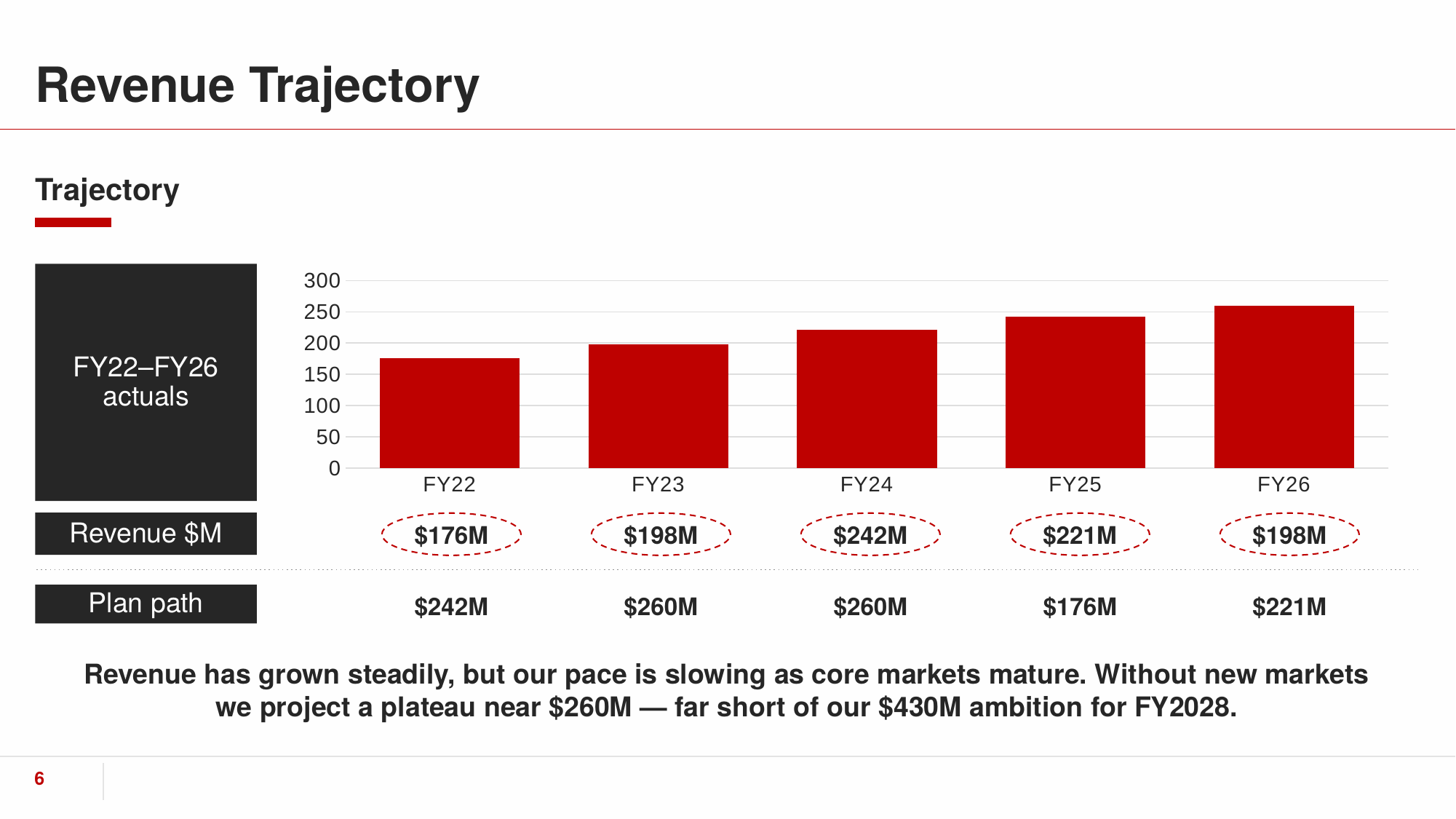

# Revenue Trajectory
Trajectory
FY22–FY26 actuals

### Chart

| Category | Revenue $M |
|---|---|
| FY22 | 176.0 |
| FY23 | 198.0 |
| FY24 | 221.0 |
| FY25 | 242.0 |
| FY26 | 260.0 |
Revenue $M
$176M
$198M
$242M
$221M
$198M
Plan path
$242M
$260M
$260M
$176M
$221M
Revenue has grown steadily, but our pace is slowing as core markets mature. Without new markets we project a plateau near $260M — far short of our $430M ambition for FY2028.
6